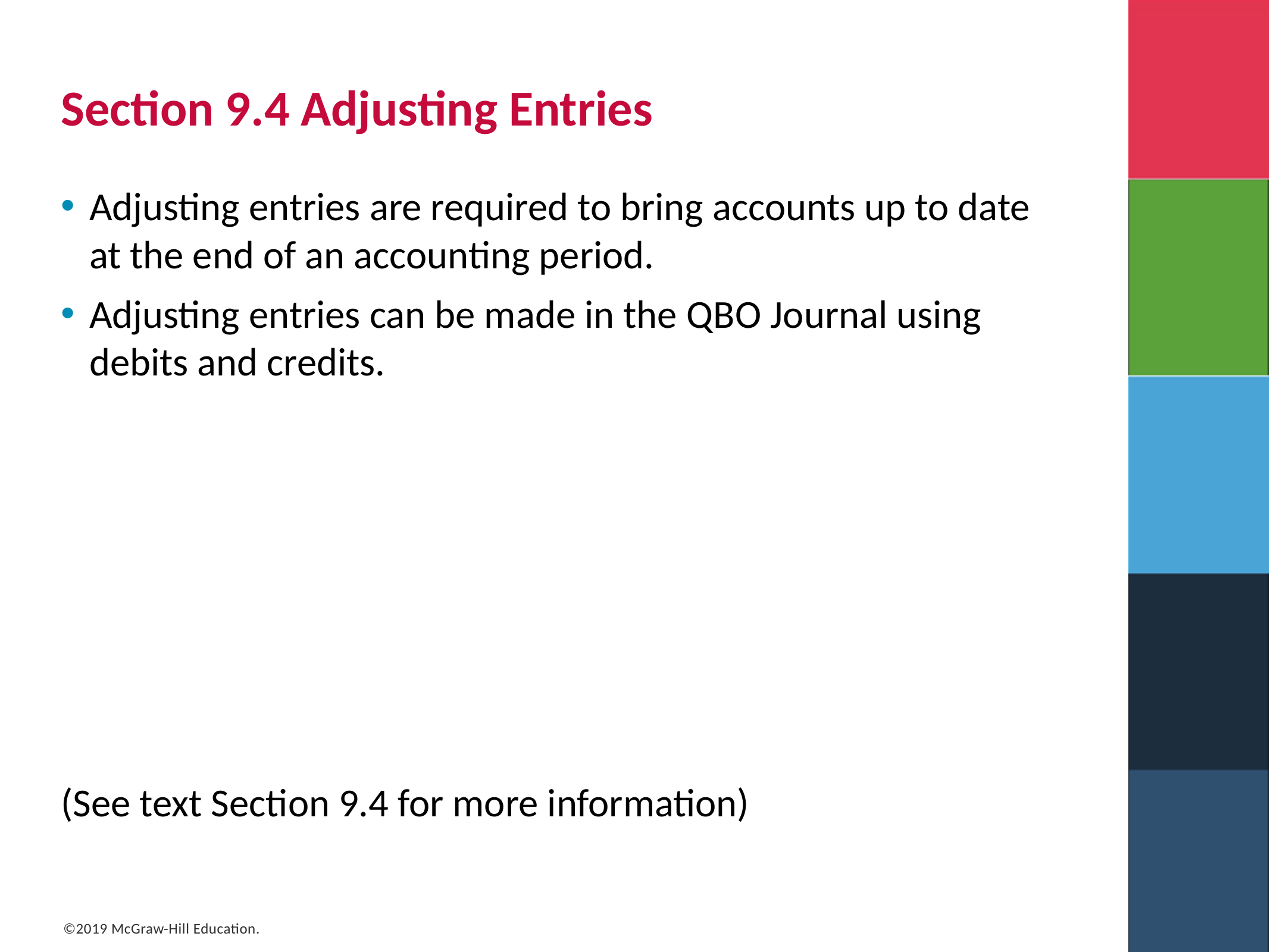

# Section 9.4 Adjusting Entries
Adjusting entries are required to bring accounts up to date at the end of an accounting period.
Adjusting entries can be made in the Q B O Journal using debits and credits.
(See text Section 9.4 for more information)